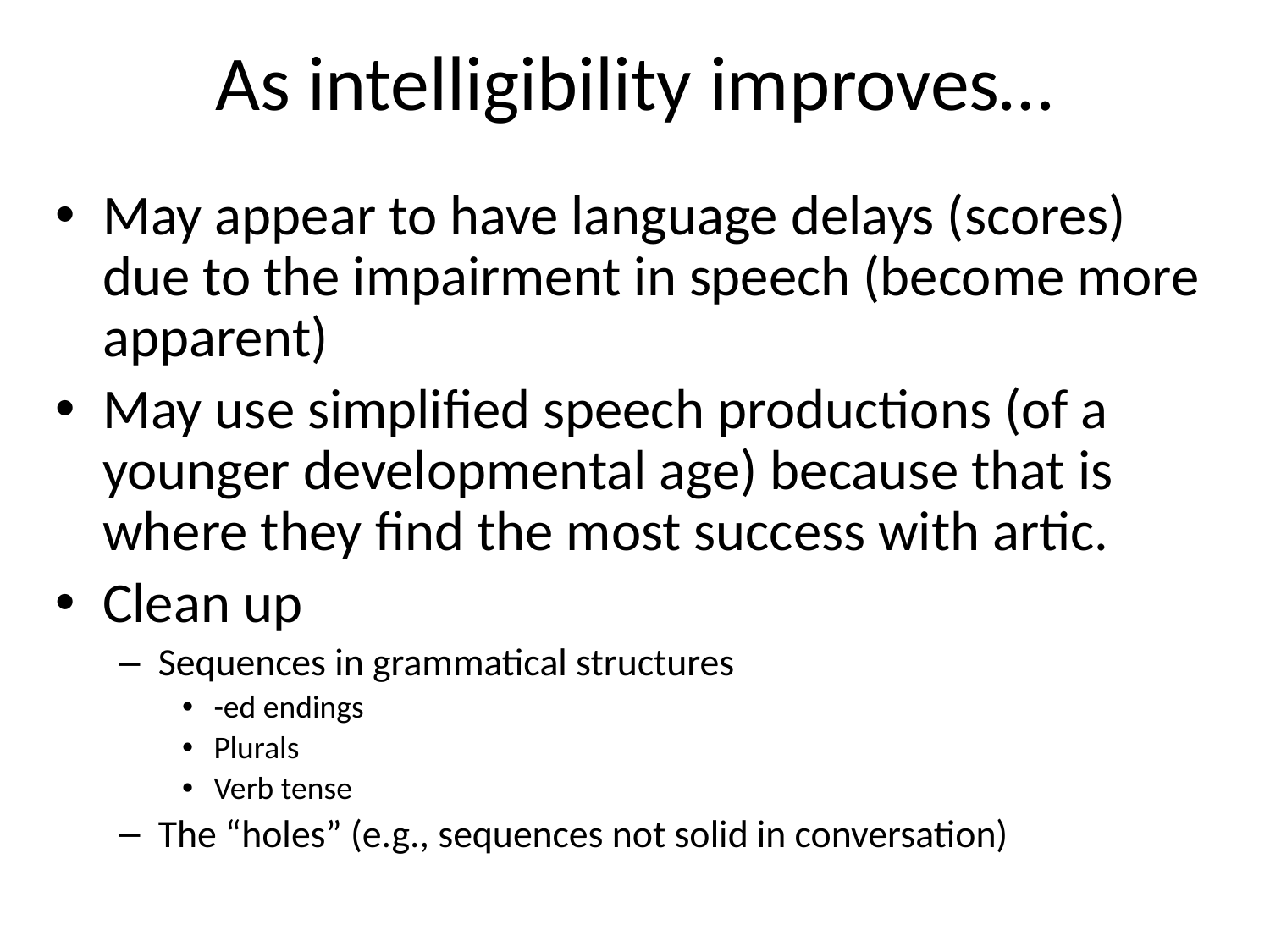

# As intelligibility improves…
May appear to have language delays (scores) due to the impairment in speech (become more apparent)
May use simplified speech productions (of a younger developmental age) because that is where they find the most success with artic.
Clean up
Sequences in grammatical structures
-ed endings
Plurals
Verb tense
The “holes” (e.g., sequences not solid in conversation)